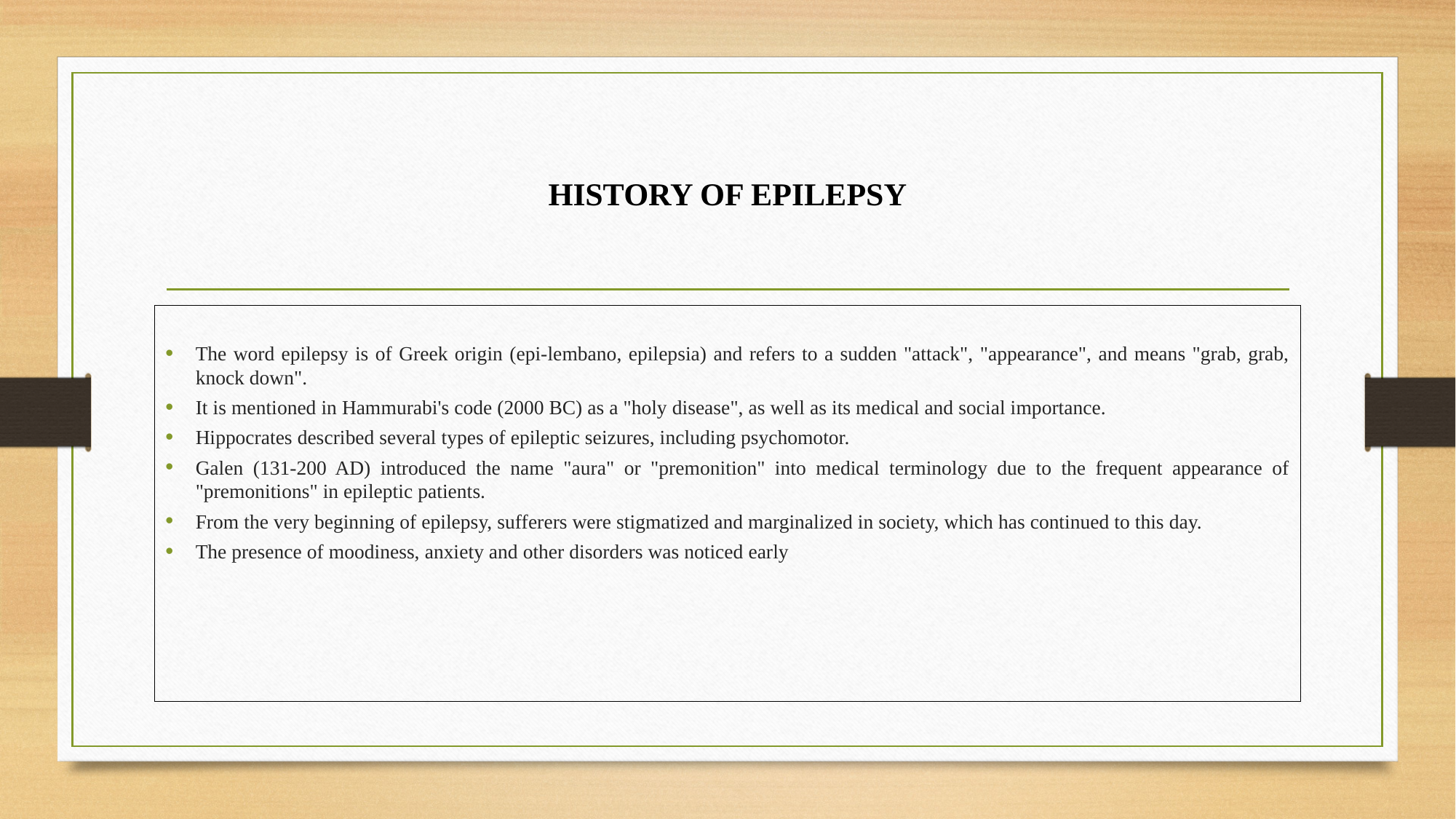

# HISTORY OF EPILEPSY

The word epilepsy is of Greek origin (epi-lembano, epilepsia) and refers to a sudden "attack", "appearance", and means "grab, grab, knock down".
It is mentioned in Hammurabi's code (2000 BC) as a "holy disease", as well as its medical and social importance.
Hippocrates described several types of epileptic seizures, including psychomotor.
Galen (131-200 AD) introduced the name "aura" or "premonition" into medical terminology due to the frequent appearance of "premonitions" in epileptic patients.
From the very beginning of epilepsy, sufferers were stigmatized and marginalized in society, which has continued to this day.
The presence of moodiness, anxiety and other disorders was noticed early